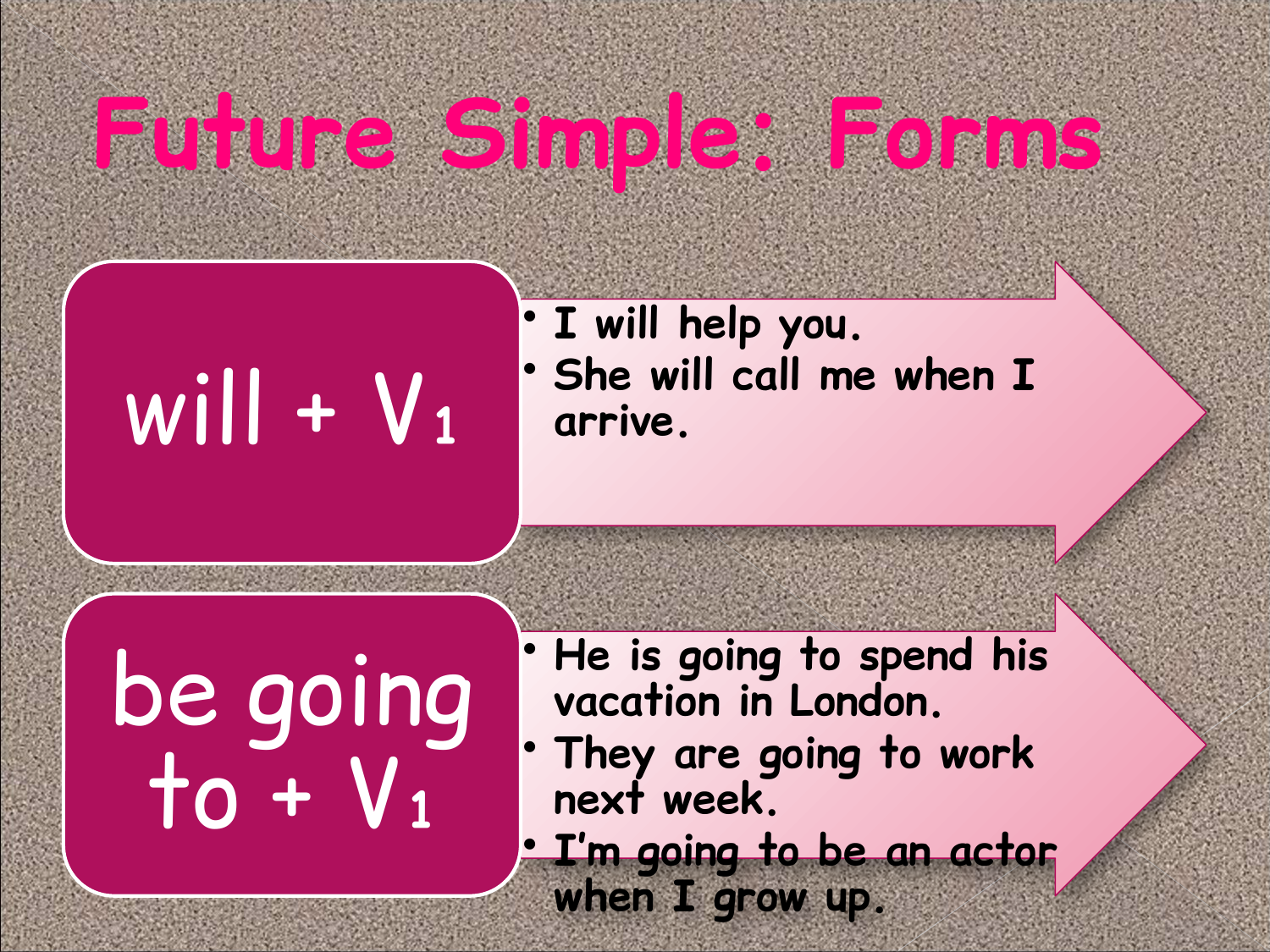

Future Simple: Forms
I will help you.
She will call me when I arrive.
will + V1
He is going to spend his vacation in London.
They are going to work next week.
I’m going to be an actor when I grow up.
be going to + V1